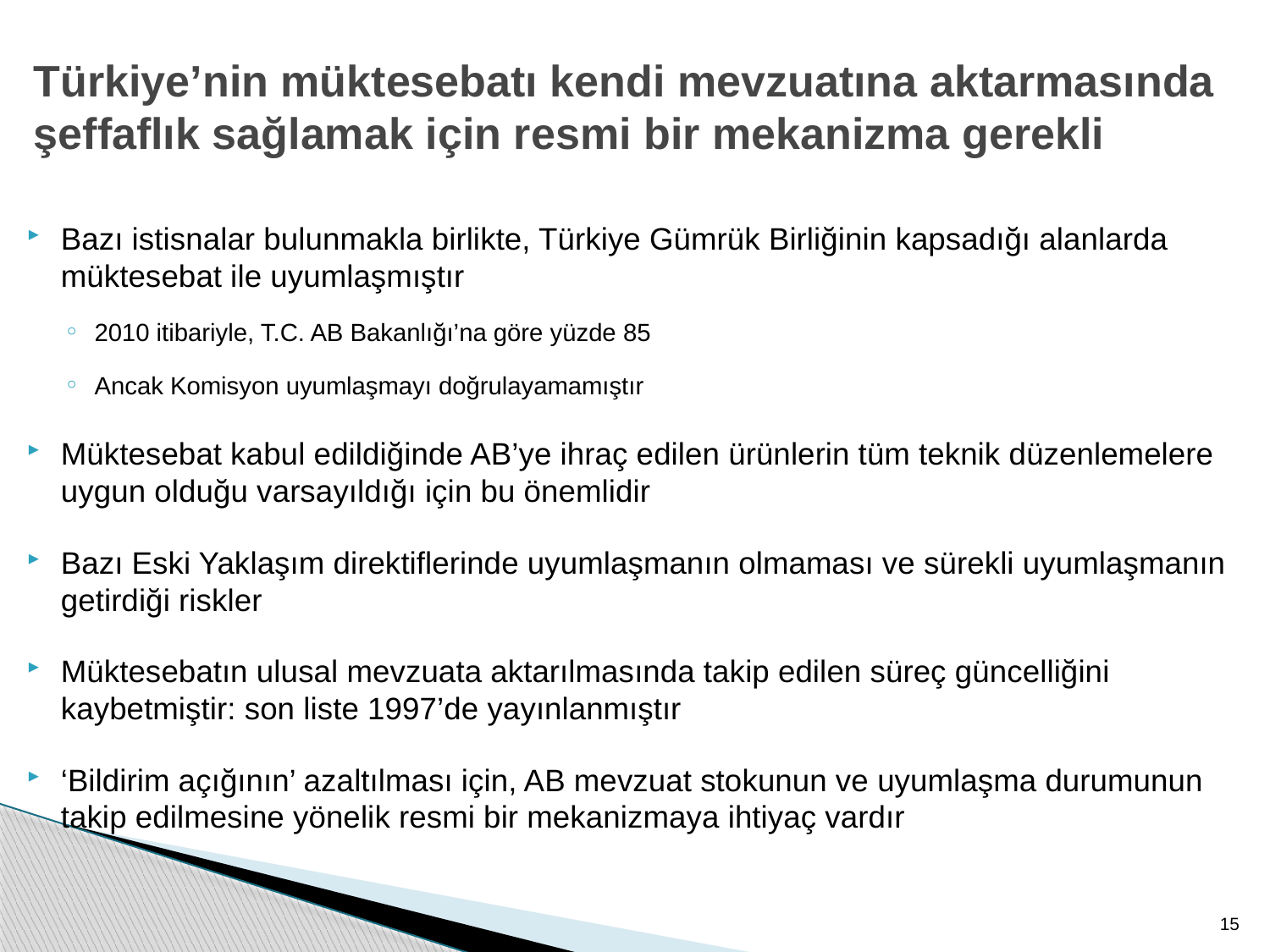

# Türkiye’nin müktesebatı kendi mevzuatına aktarmasında şeffaflık sağlamak için resmi bir mekanizma gerekli

Bazı istisnalar bulunmakla birlikte, Türkiye Gümrük Birliğinin kapsadığı alanlarda müktesebat ile uyumlaşmıştır
2010 itibariyle, T.C. AB Bakanlığı’na göre yüzde 85
Ancak Komisyon uyumlaşmayı doğrulayamamıştır
Müktesebat kabul edildiğinde AB’ye ihraç edilen ürünlerin tüm teknik düzenlemelere uygun olduğu varsayıldığı için bu önemlidir
Bazı Eski Yaklaşım direktiflerinde uyumlaşmanın olmaması ve sürekli uyumlaşmanın getirdiği riskler
Müktesebatın ulusal mevzuata aktarılmasında takip edilen süreç güncelliğini kaybetmiştir: son liste 1997’de yayınlanmıştır
‘Bildirim açığının’ azaltılması için, AB mevzuat stokunun ve uyumlaşma durumunun takip edilmesine yönelik resmi bir mekanizmaya ihtiyaç vardır

15